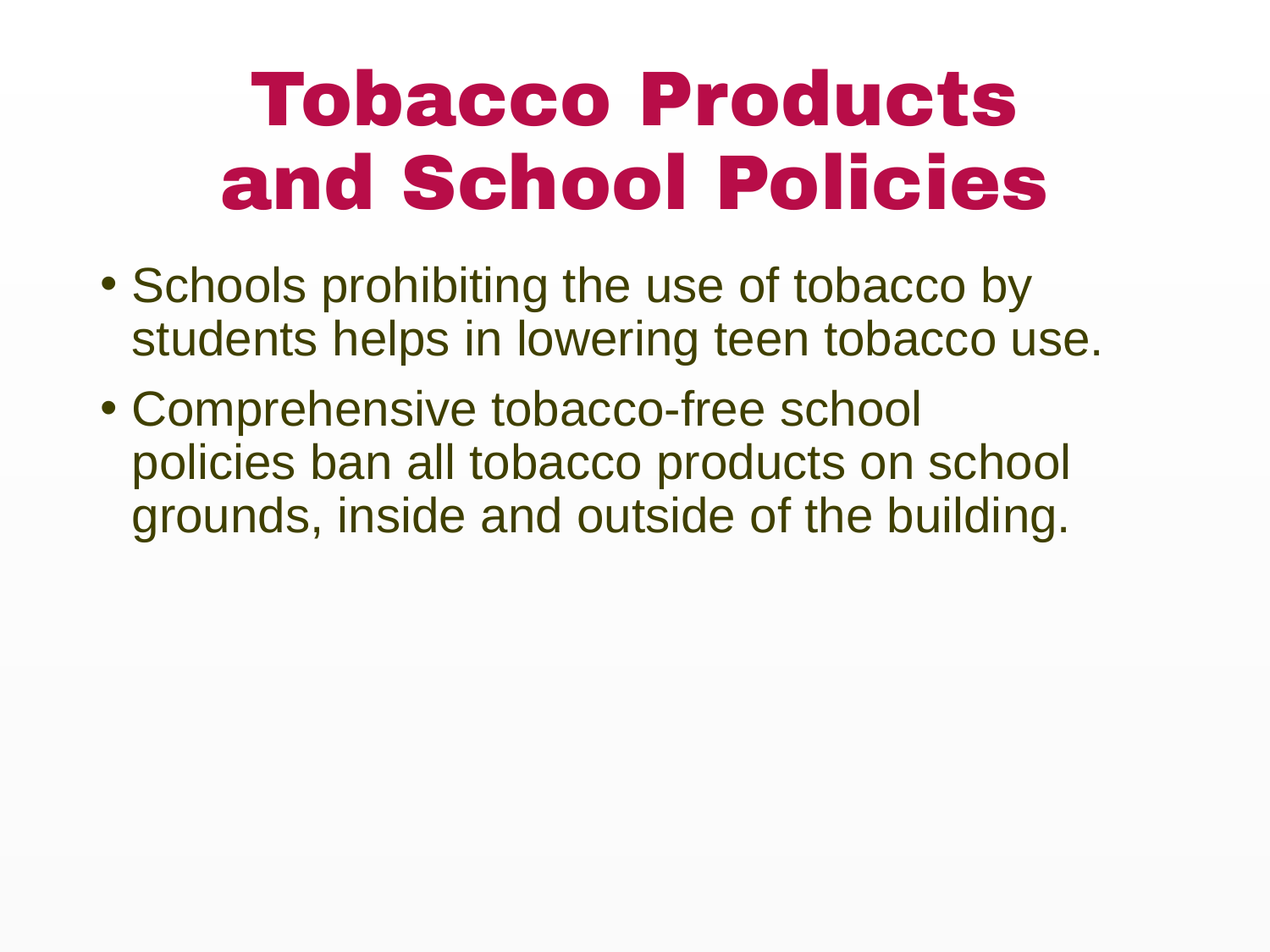

# Tobacco Products and School Policies
Schools prohibiting the use of tobacco by students helps in lowering teen tobacco use.
Comprehensive tobacco-free school policies ban all tobacco products on school grounds, inside and outside of the building.